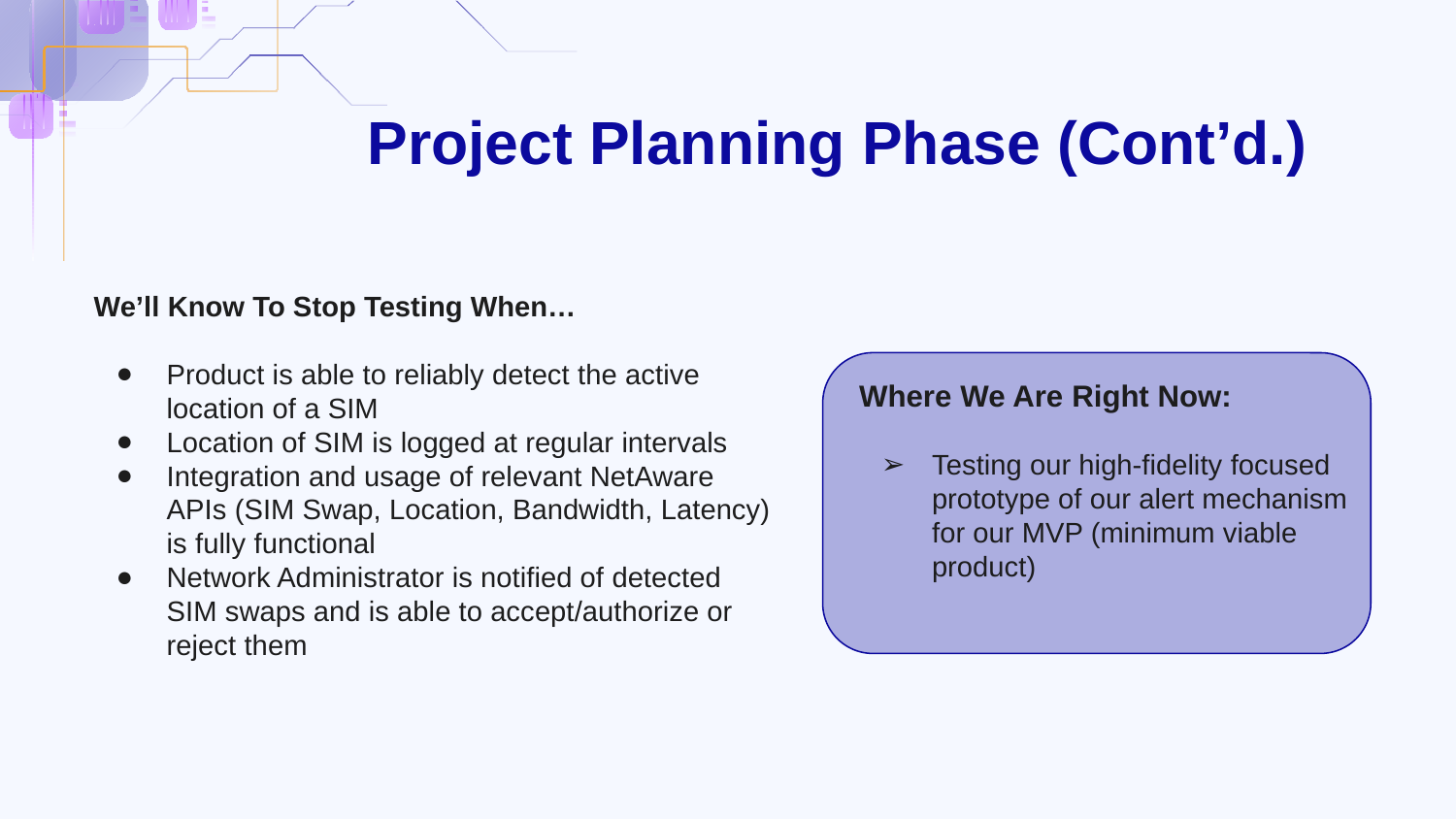

# Project Planning Phase (Cont’d.)
We’ll Know To Stop Testing When…

Product is able to reliably detect the active location of a SIM
Location of SIM is logged at regular intervals
Integration and usage of relevant NetAware APIs (SIM Swap, Location, Bandwidth, Latency) is fully functional
Network Administrator is notified of detected SIM swaps and is able to accept/authorize or reject them

Where We Are Right Now:

Testing our high-fidelity focused prototype of our alert mechanism for our MVP (minimum viable product)